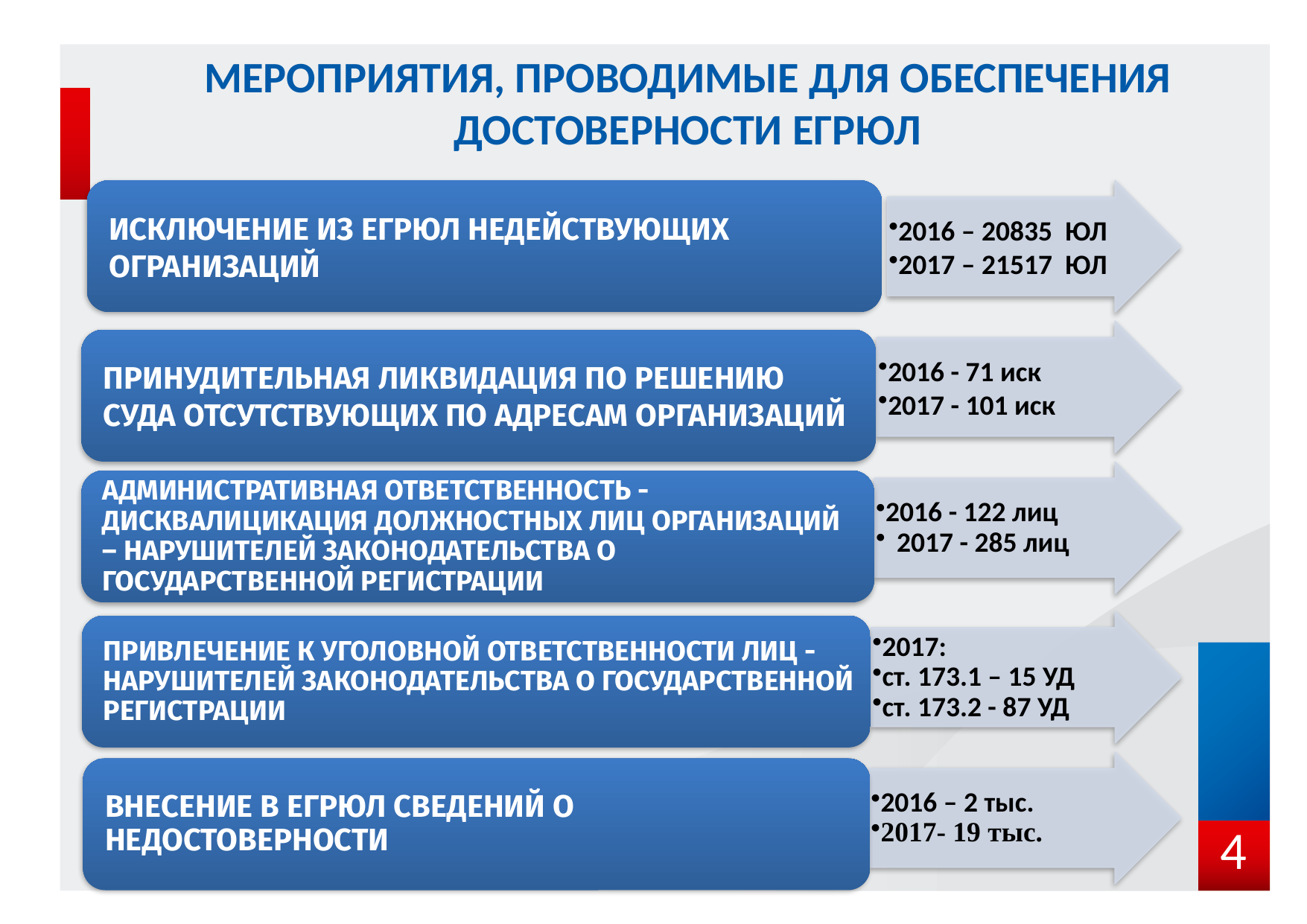

# МЕРОПРИЯТИЯ, ПРОВОДИМЫЕ ДЛЯ ОБЕСПЕЧЕНИЯ ДОСТОВЕРНОСТИ ЕГРЮЛ
2016 – 20835  ЮЛ
2017 – 21517  ЮЛ
ИСКЛЮЧЕНИЕ ИЗ ЕГРЮЛ НЕДЕЙСТВУЮЩИХ ОГРАНИЗАЦИЙ
2016 - 71 иск
2017 - 101 иск
ПРИНУДИТЕЛЬНАЯ ЛИКВИДАЦИЯ ПО РЕШЕНИЮ СУДА ОТСУТСТВУЮЩИХ ПО АДРЕСАМ ОРГАНИЗАЦИЙ
2016 - 122 лиц
2017 - 285 лиц
АДМИНИСТРАТИВНАЯ ОТВЕТСТВЕННОСТЬ -ДИСКВАЛИЦИКАЦИЯ ДОЛЖНОСТНЫХ ЛИЦ ОРГАНИЗАЦИЙ – НАРУШИТЕЛЕЙ ЗАКОНОДАТЕЛЬСТВА О ГОСУДАРСТВЕННОЙ РЕГИСТРАЦИИ
2017:
ст. 173.1 – 15 УД
ст. 173.2 - 87 УД
ПРИВЛЕЧЕНИЕ К УГОЛОВНОЙ ОТВЕТСТВЕННОСТИ ЛИЦ - НАРУШИТЕЛЕЙ ЗАКОНОДАТЕЛЬСТВА О ГОСУДАРСТВЕННОЙ РЕГИСТРАЦИИ
2016 – 2 тыс.
2017- 19 тыс.
ВНЕСЕНИЕ В ЕГРЮЛ СВЕДЕНИЙ О НЕДОСТОВЕРНОСТИ

4